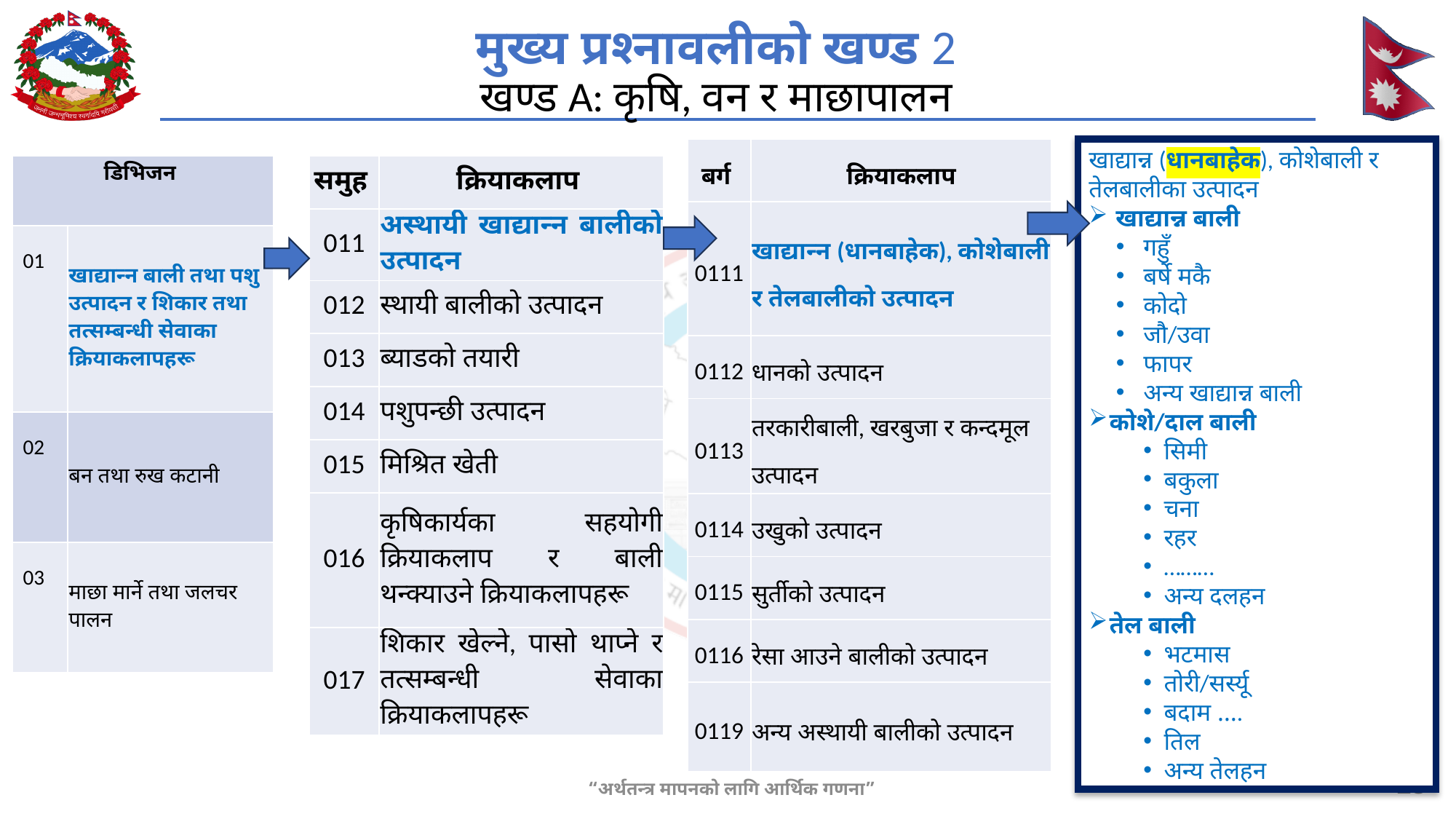

# मुख्य प्रश्नावलीको खण्ड 2 खण्ड A: कृषि, वन र माछापालन
| बर्ग | क्रियाकलाप |
| --- | --- |
| 0111 | खाद्यान्न (धानबाहेक), कोशेबाली र तेलबालीको उत्पादन |
| 0112 | धानको उत्पादन |
| 0113 | तरकारीबाली, खरबुजा र कन्दमूल उत्पादन |
| 0114 | उखुको उत्पादन |
| 0115 | सुर्तीको उत्पादन |
| 0116 | रेसा आउने बालीको उत्पादन |
| 0119 | अन्य अस्थायी बालीको उत्पादन |
खाद्यान्न (धानबाहेक), कोशेबाली र तेलबालीका उत्पादन
 खाद्यान्न बाली
गहुँ
बर्षे मकै
कोदो
जौ/उवा
फापर
अन्य खाद्यान्न बाली
कोशे/दाल बाली
सिमी
बकुला
चना
रहर
………
अन्य दलहन
तेल बाली
भटमास
तोरी/सर्स्यू
बदाम ….
तिल
अन्य तेलहन
| डिभिजन |  |
| --- | --- |
| 01 | खाद्यान्न बाली तथा पशु उत्पादन र शिकार तथा तत्सम्बन्धी सेवाका क्रियाकलापहरू |
| 02 | बन तथा रुख कटानी |
| 03 | माछा मार्ने तथा जलचर पालन |
| समुह | क्रियाकलाप |
| --- | --- |
| 011 | अस्थायी खाद्यान्न बालीको उत्पादन |
| 012 | स्थायी बालीको उत्पादन |
| 013 | ब्याडको तयारी |
| 014 | पशुपन्छी उत्पादन |
| 015 | मिश्रित खेती |
| 016 | कृषिकार्यका सहयोगी क्रियाकलाप र बाली थन्क्याउने क्रियाकलापहरू |
| 017 | शिकार खेल्ने, पासो थाप्ने र तत्सम्बन्धी सेवाका क्रियाकलापहरू |

18
“अर्थतन्त्र मापनको लागि आर्थिक गणना”